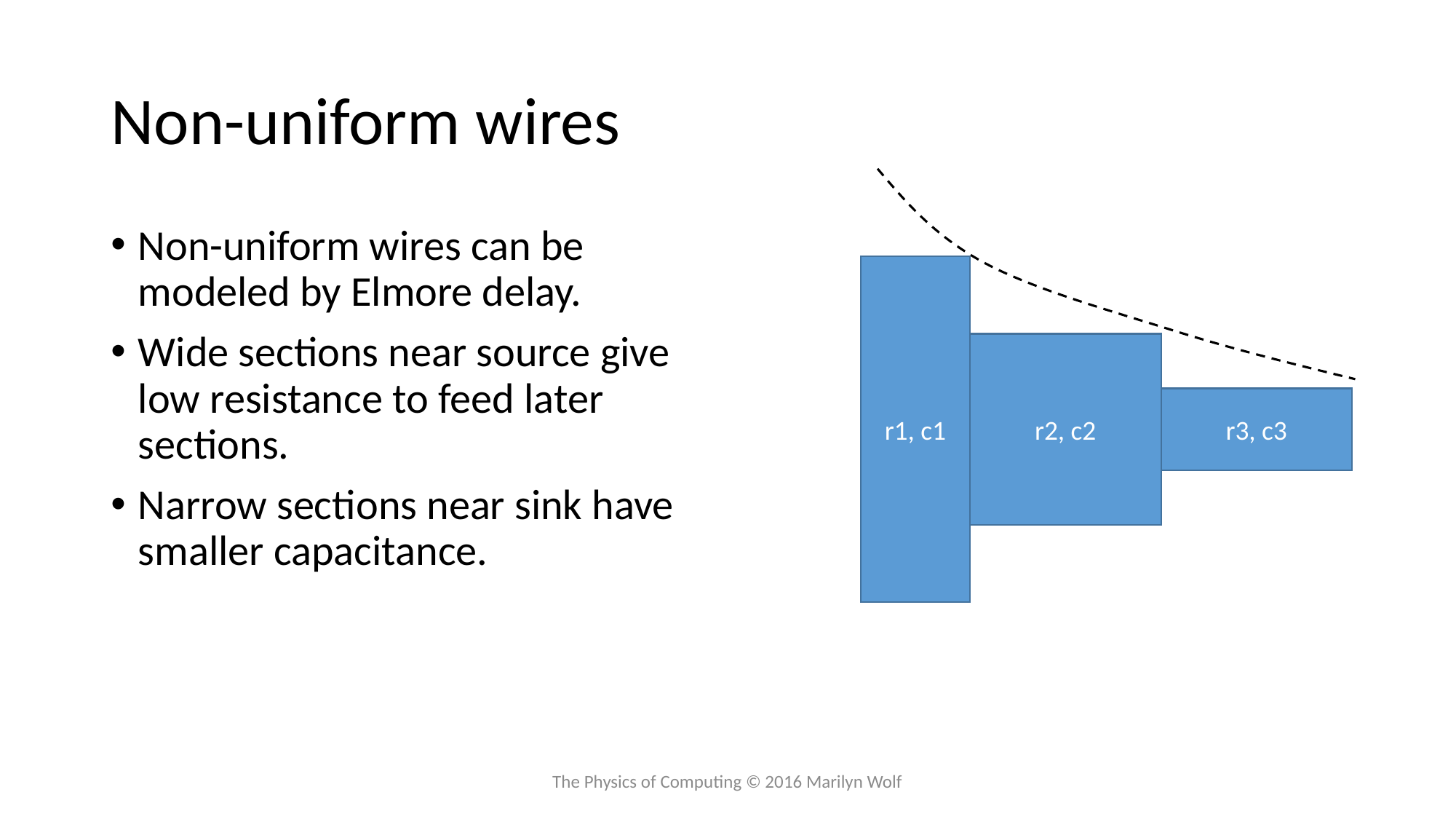

# Non-uniform wires

Non-uniform wires can be modeled by Elmore delay.
Wide sections near source give low resistance to feed later sections.
Narrow sections near sink have smaller capacitance.
r1, c1
r2, c2
r3, c3
The Physics of Computing © 2016 Marilyn Wolf